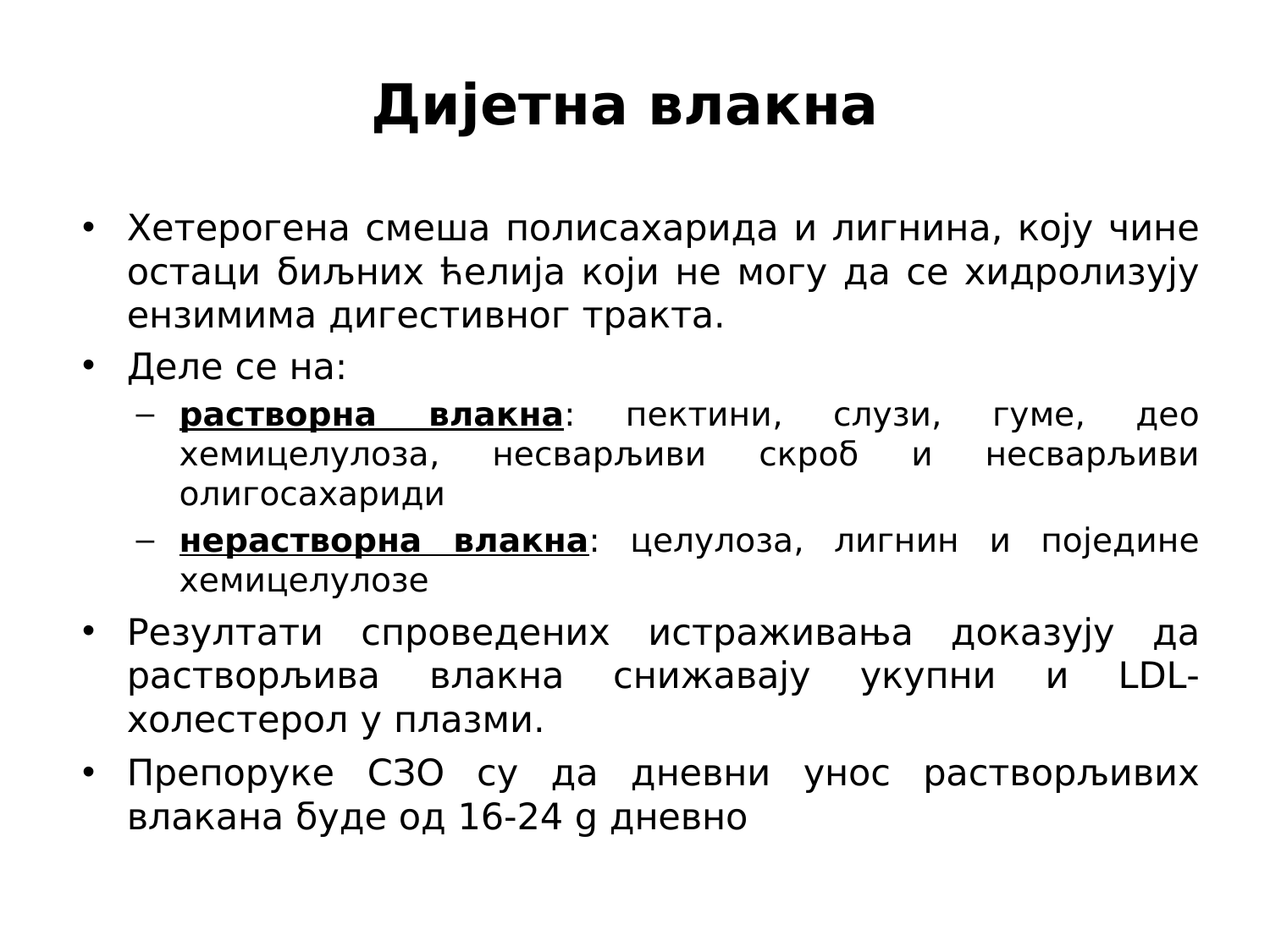

Дијетна влакна
Хетерогена смеша полисахарида и лигнина, коју чине остаци биљних ћелија који не могу да се хидролизују ензимима дигестивног тракта.
Деле се на:
растворна влакна: пектини, слузи, гуме, део хемицелулоза, несварљиви скроб и несварљиви олигосахариди
нерастворна влакна: целулоза, лигнин и поједине хемицелулозе
Резултати спроведених истраживања доказују да растворљива влакна снижавају укупни и LDL-холестерол у плазми.
Препоруке СЗО су да дневни унос растворљивих влакана буде од 16-24 g дневно